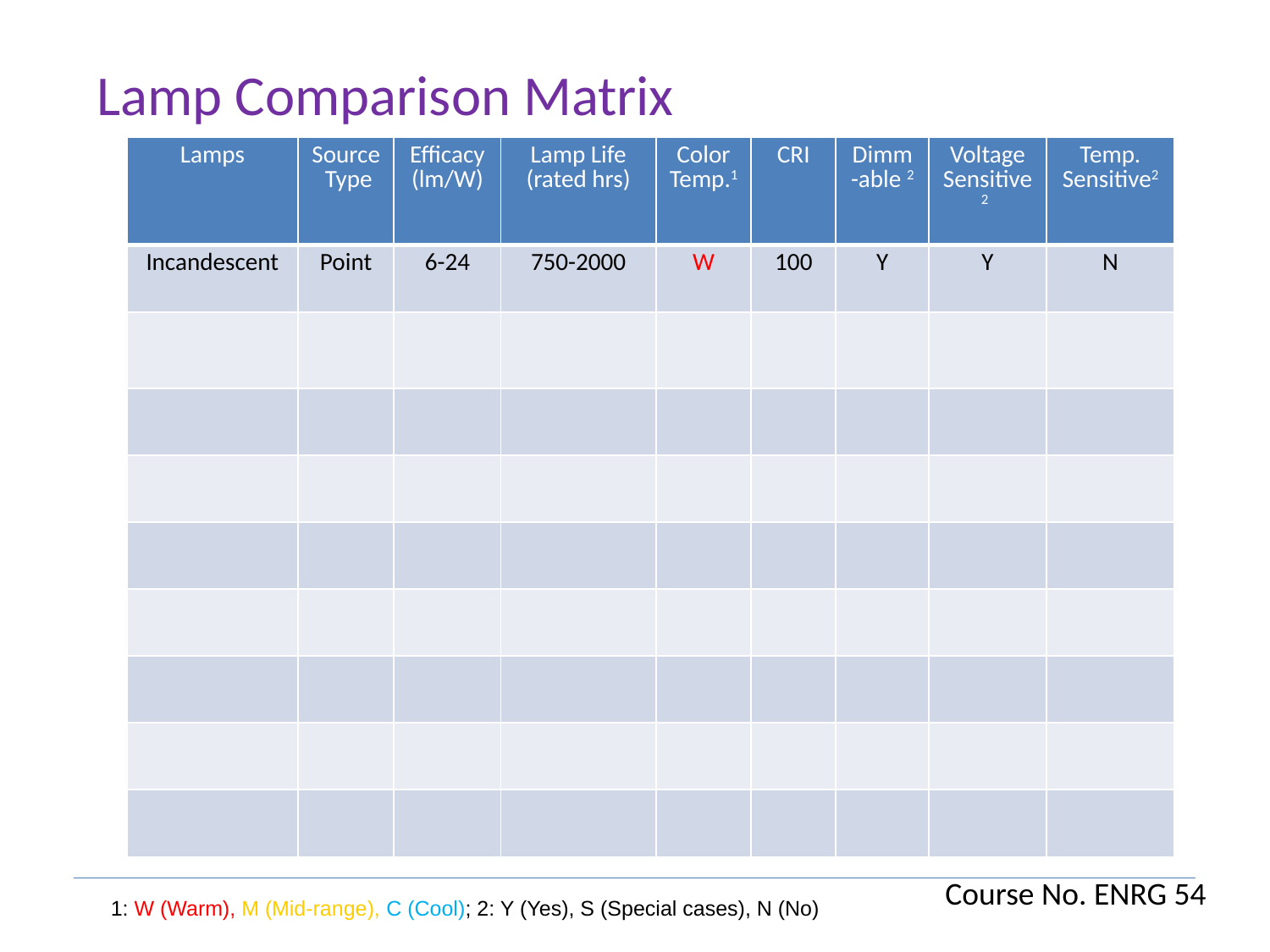

Lamp Comparison Matrix
| Lamps | Source Type | Efficacy (lm/W) | Lamp Life (rated hrs) | Color Temp.1 | CRI | Dimm-able 2 | Voltage Sensitive2 | Temp. Sensitive2 |
| --- | --- | --- | --- | --- | --- | --- | --- | --- |
| Incandescent | Point | 6-24 | 750-2000 | W | 100 | Y | Y | N |
|  |  |  |  |  |  |  |  |  |
|  |  |  |  |  |  |  |  |  |
|  |  |  |  |  |  |  |  |  |
|  |  |  |  |  |  |  |  |  |
|  |  |  |  |  |  |  |  |  |
|  |  |  |  |  |  |  |  |  |
|  |  |  |  |  |  |  |  |  |
|  |  |  |  |  |  |  |  |  |
Course No. ENRG 54
1: W (Warm), M (Mid-range), C (Cool); 2: Y (Yes), S (Special cases), N (No)